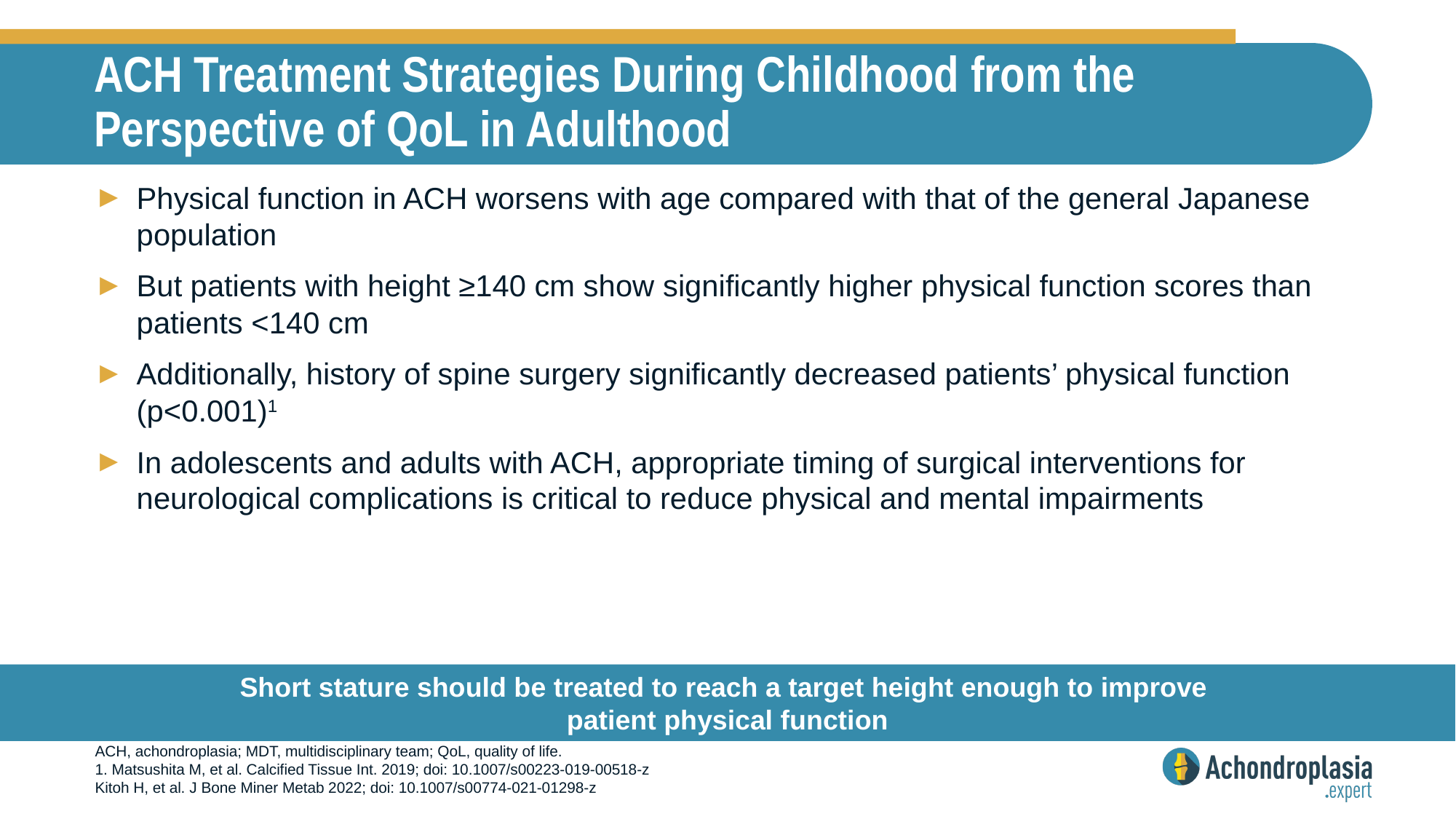

# ACH Treatment Strategies During Childhood from the Perspective of QoL in Adulthood
Physical function in ACH worsens with age compared with that of the general Japanese population
But patients with height ≥140 cm show significantly higher physical function scores than patients <140 cm
Additionally, history of spine surgery significantly decreased patients’ physical function (p<0.001)1
In adolescents and adults with ACH, appropriate timing of surgical interventions for neurological complications is critical to reduce physical and mental impairments

Short stature should be treated to reach a target height enough to improve
patient physical function
ACH, achondroplasia; MDT, multidisciplinary team; QoL, quality of life.
1. Matsushita M, et al. Calcified Tissue Int. 2019; doi: 10.1007/s00223-019-00518-z
Kitoh H, et al. J Bone Miner Metab 2022; doi: 10.1007/s00774-021-01298-z